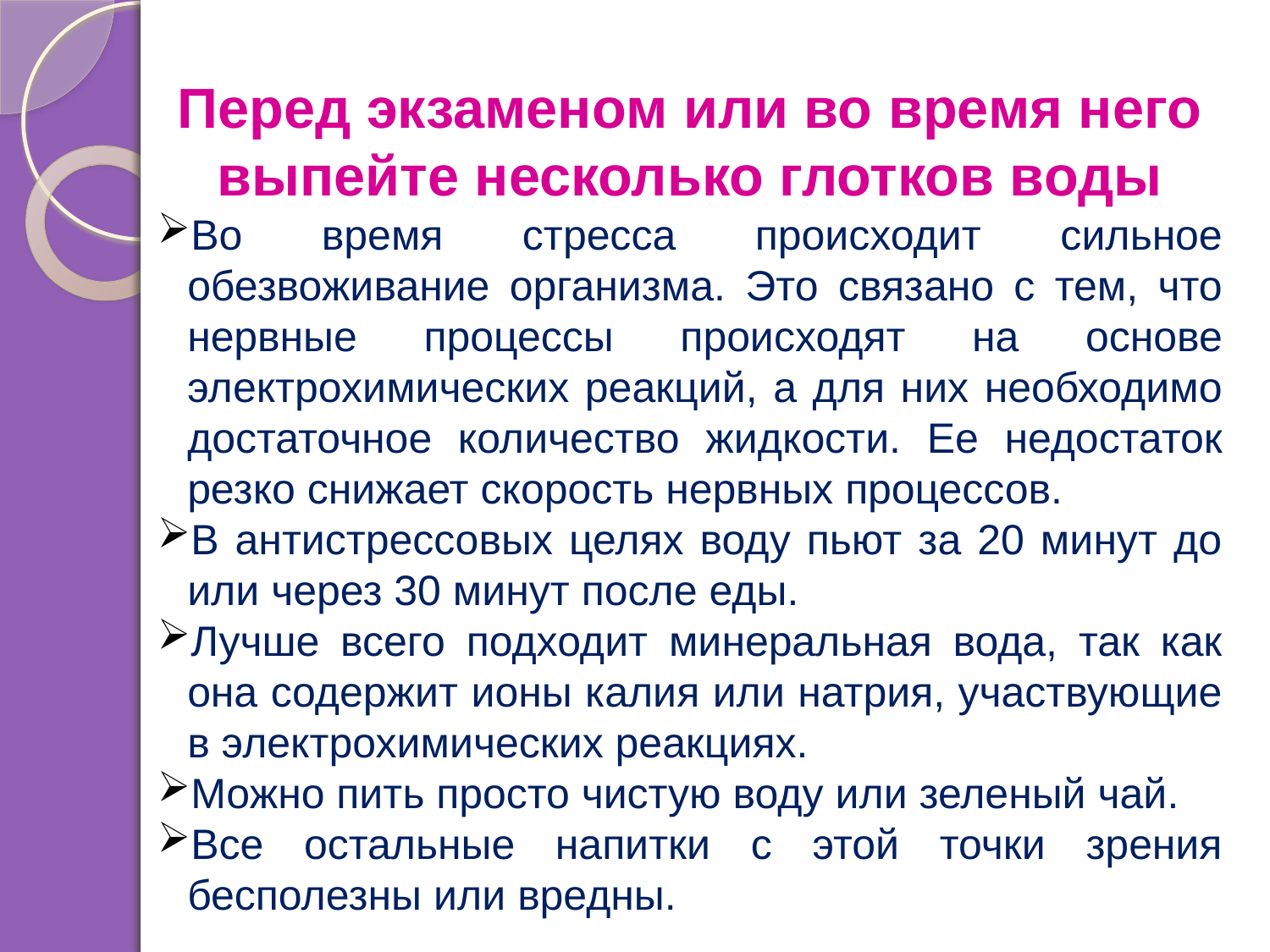

Перед экзаменом или во время него выпейте несколько глотков воды
Во время стресса происходит сильное обезвоживание организма. Это связано с тем, что нервные процессы происходят на основе электрохимических реакций, а для них необходимо достаточное количество жидкости. Ее недостаток резко снижает скорость нервных процессов.
В антистрессовых целях воду пьют за 20 минут до или через 30 минут после еды.
Лучше всего подходит минеральная вода, так как она содержит ионы калия или натрия, участвующие в электрохимических реакциях.
Можно пить просто чистую воду или зеленый чай.
Все остальные напитки с этой точки зрения бесполезны или вредны.